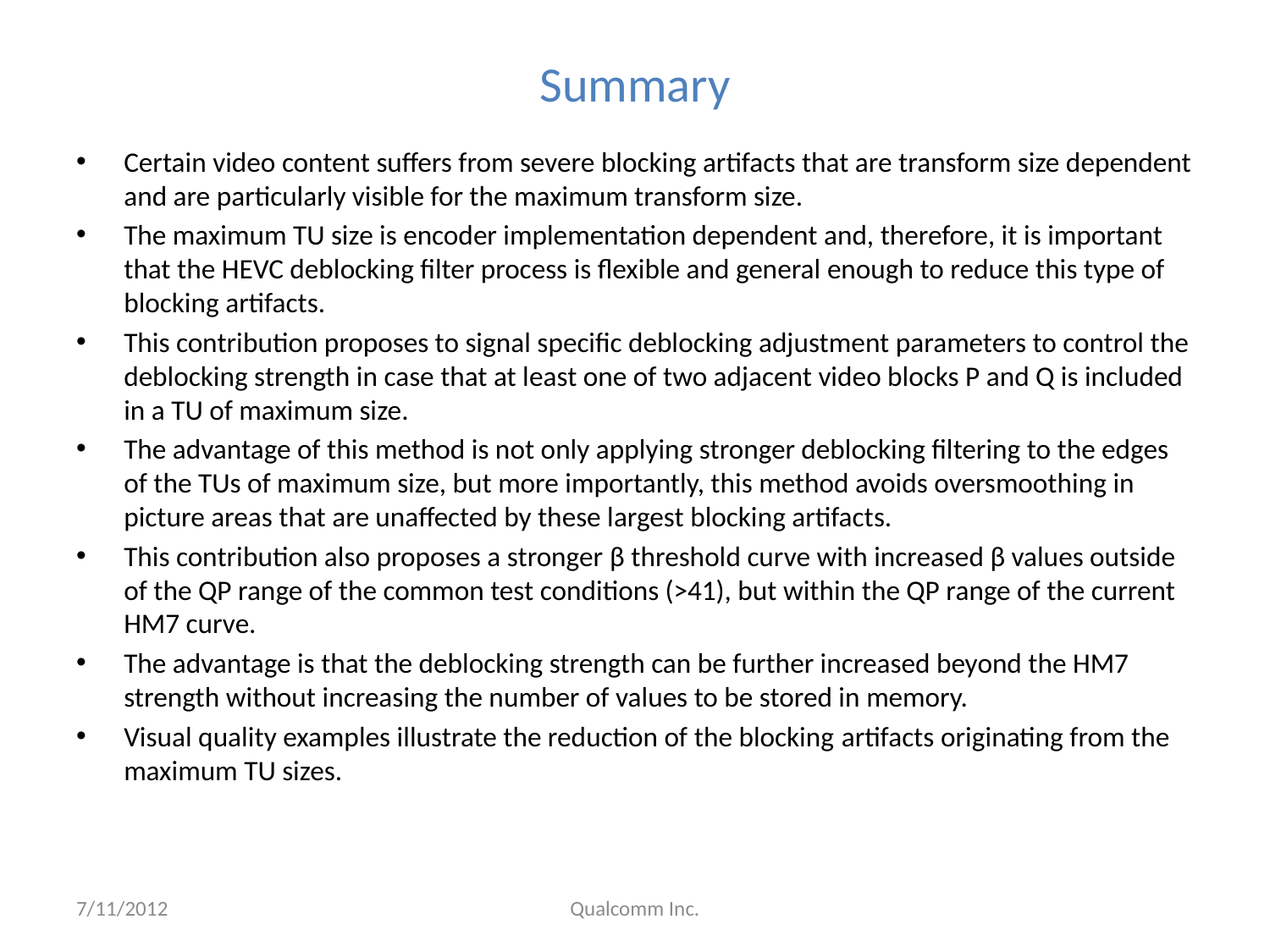

# Summary
Certain video content suffers from severe blocking artifacts that are transform size dependent and are particularly visible for the maximum transform size.
The maximum TU size is encoder implementation dependent and, therefore, it is important that the HEVC deblocking filter process is flexible and general enough to reduce this type of blocking artifacts.
This contribution proposes to signal specific deblocking adjustment parameters to control the deblocking strength in case that at least one of two adjacent video blocks P and Q is included in a TU of maximum size.
The advantage of this method is not only applying stronger deblocking filtering to the edges of the TUs of maximum size, but more importantly, this method avoids oversmoothing in picture areas that are unaffected by these largest blocking artifacts.
This contribution also proposes a stronger β threshold curve with increased β values outside of the QP range of the common test conditions (>41), but within the QP range of the current HM7 curve.
The advantage is that the deblocking strength can be further increased beyond the HM7 strength without increasing the number of values to be stored in memory.
Visual quality examples illustrate the reduction of the blocking artifacts originating from the maximum TU sizes.
7/11/2012
Qualcomm Inc.